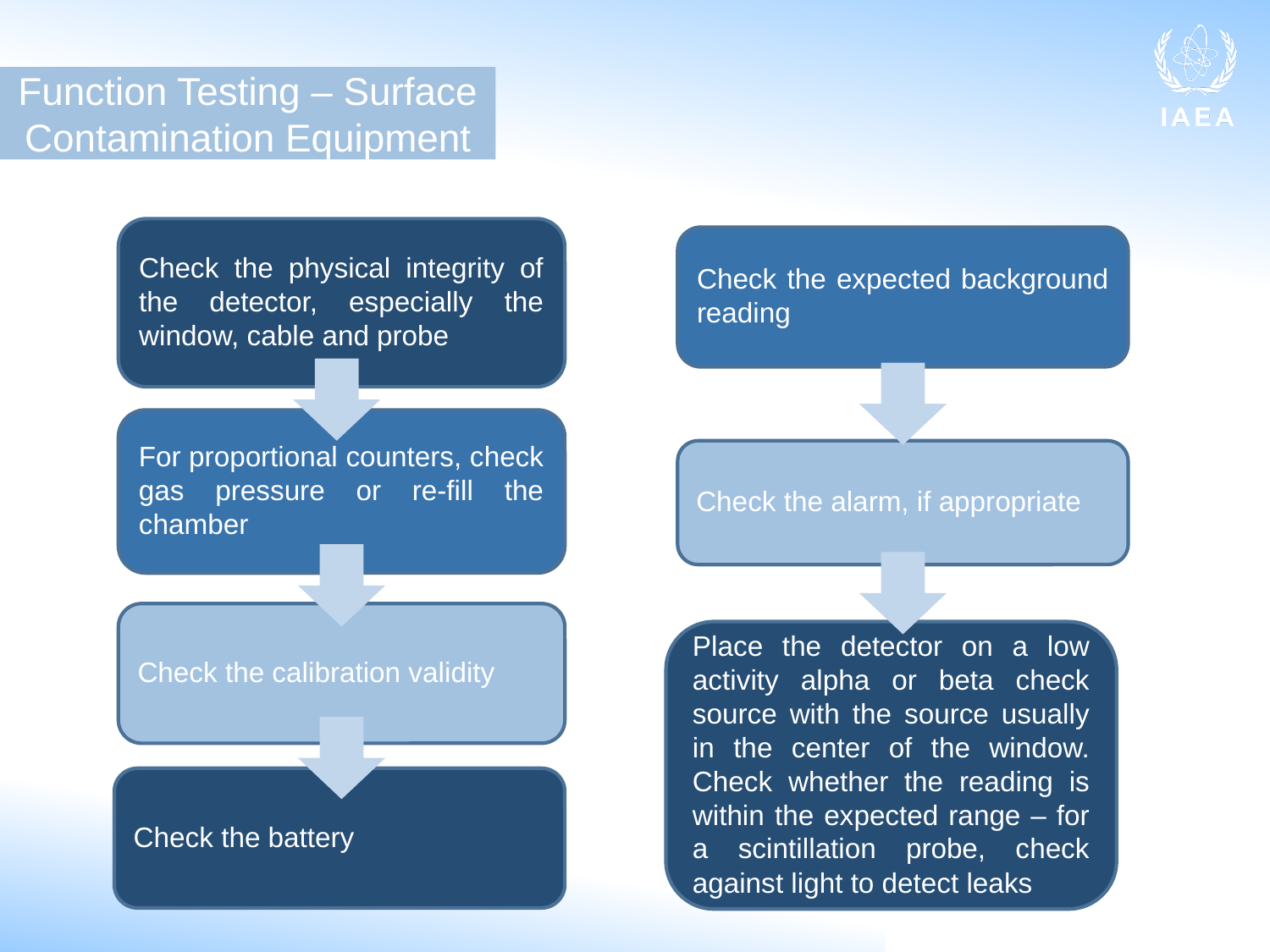

Function Testing – Surface Contamination Equipment

Check the physical integrity of the detector, especially the window, cable and probe

Check the expected background reading

For proportional counters, check gas pressure or re-fill the chamber

Check the alarm, if appropriate

Check the calibration validity

Place the detector on a low activity alpha or beta check source with the source usually in the center of the window. Check whether the reading is within the expected range – for a scintillation probe, check against light to detect leaks

Check the battery